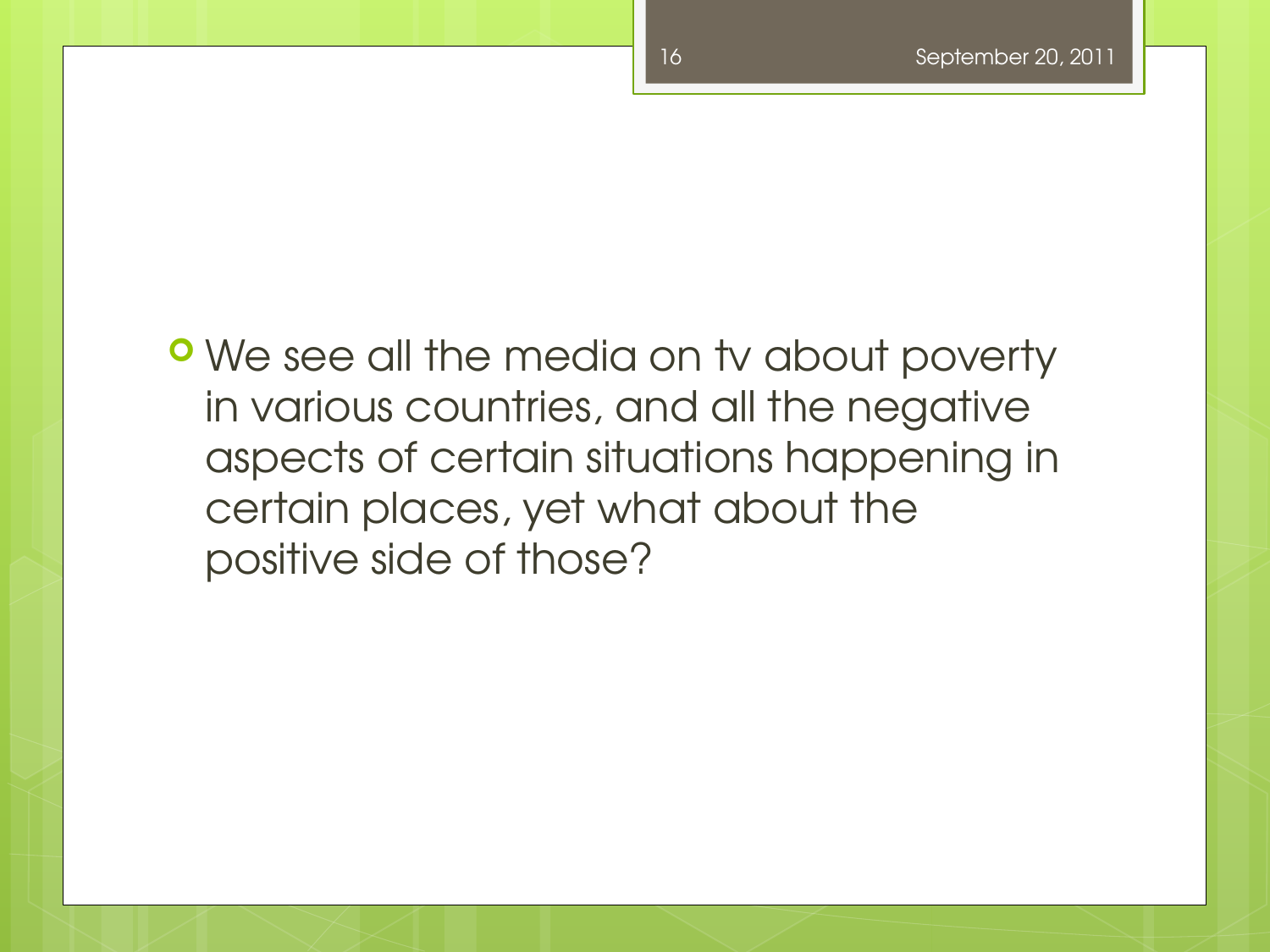

16
September 20, 2011
#
We see all the media on tv about poverty in various countries, and all the negative aspects of certain situations happening in certain places, yet what about the positive side of those?